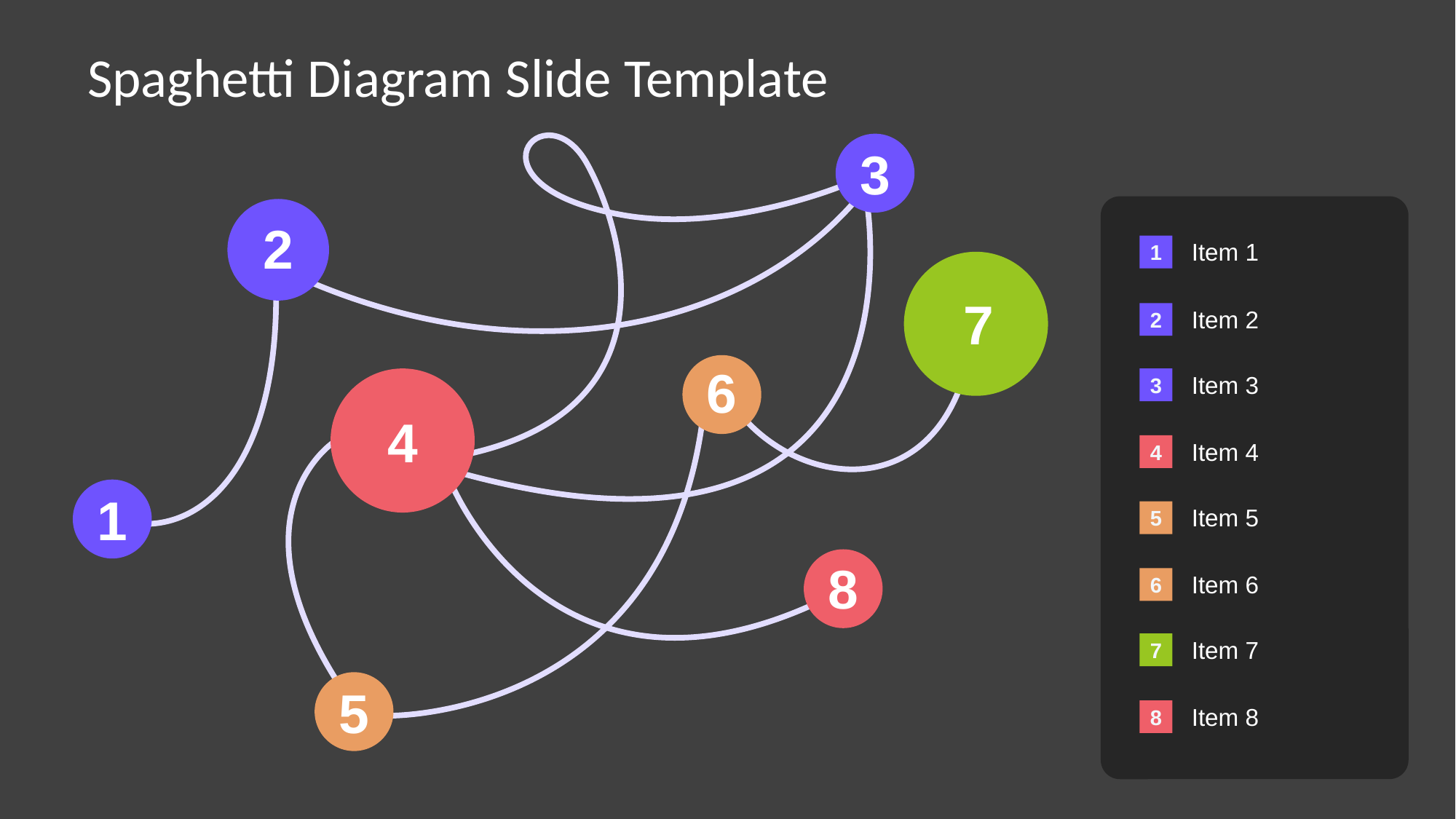

# Spaghetti Diagram Slide Template

3

2

Item 1
1

7

Item 2
2

6

Item 3
3

4

Item 4
4

1

Item 5
5

8

Item 6
6

Item 7
7

5

Item 8
8